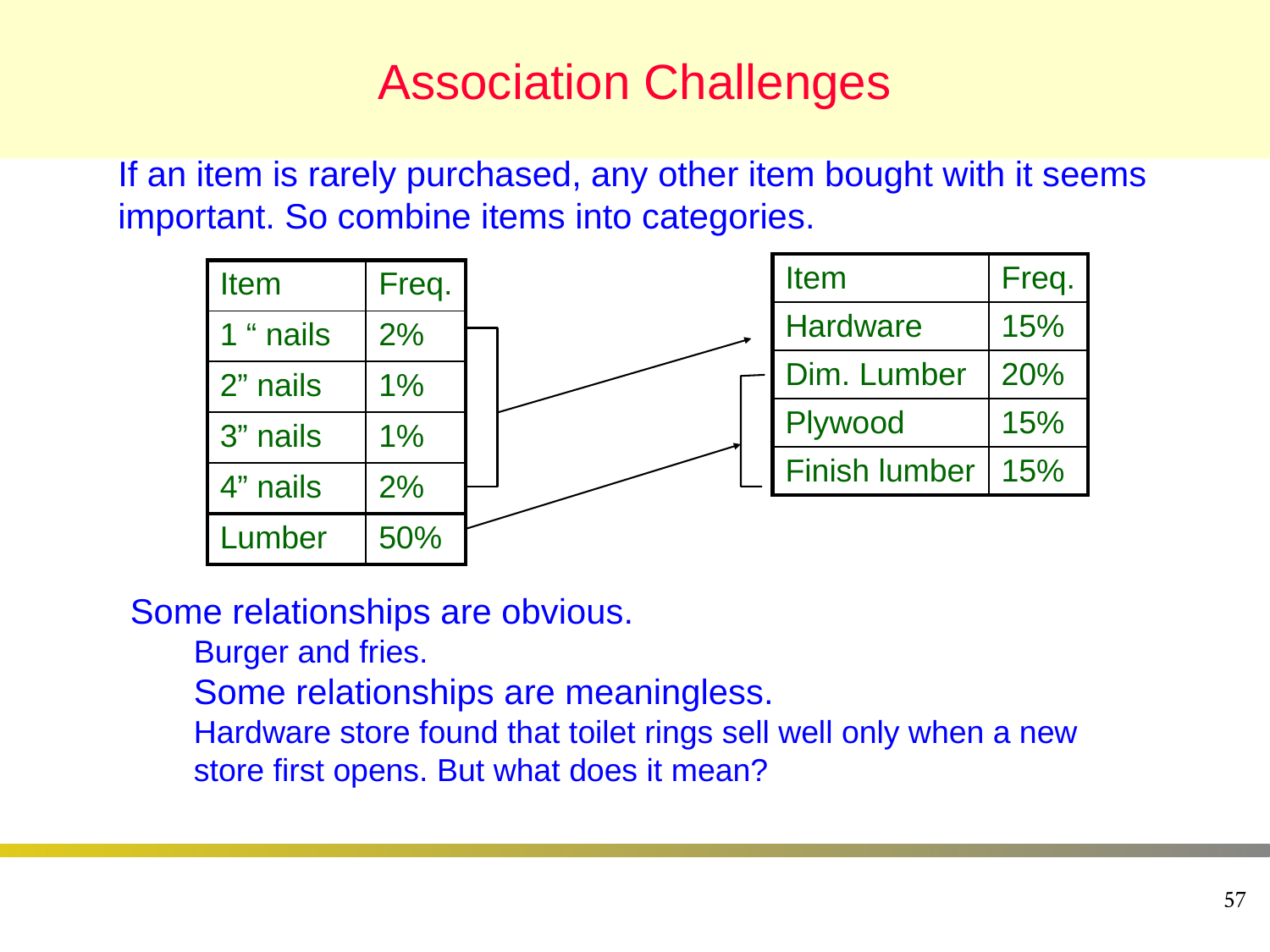

# Association Challenges
If an item is rarely purchased, any other item bought with it seems important. So combine items into categories.
| Item | Freq. |
| --- | --- |
| Hardware | 15% |
| Dim. Lumber | 20% |
| Plywood | 15% |
| Finish lumber | 15% |
| Item | Freq. |
| --- | --- |
| 1 “ nails | 2% |
| 2” nails | 1% |
| 3” nails | 1% |
| 4” nails | 2% |
| Lumber | 50% |

Some relationships are obvious.
Burger and fries.
Some relationships are meaningless.
Hardware store found that toilet rings sell well only when a new store first opens. But what does it mean?
57